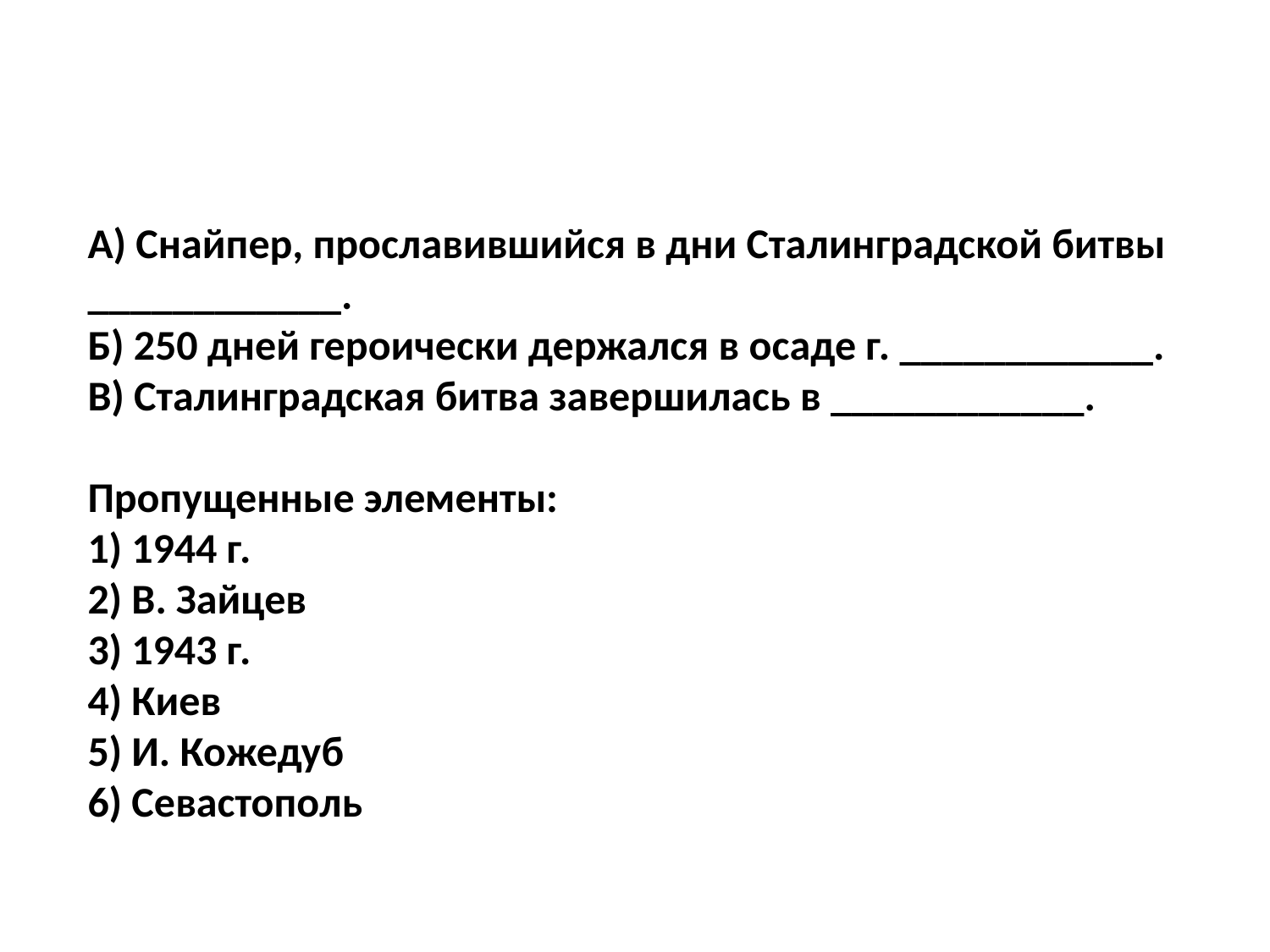

# А) Снай­пер, про­сла­вив­ший­ся в дни Ста­лин­град­ской битвы ____________. Б) 250 дней ге­ро­и­че­ски дер­жал­ся в осаде г. ____________. В) Ста­лин­град­ская битва за­вер­ши­лась в ____________.   Про­пу­щен­ные эле­мен­ты: 1) 1944 г. 2) В. Зай­цев 3) 1943 г. 4) Киев 5) И. Ко­же­дуб 6) Се­ва­сто­поль